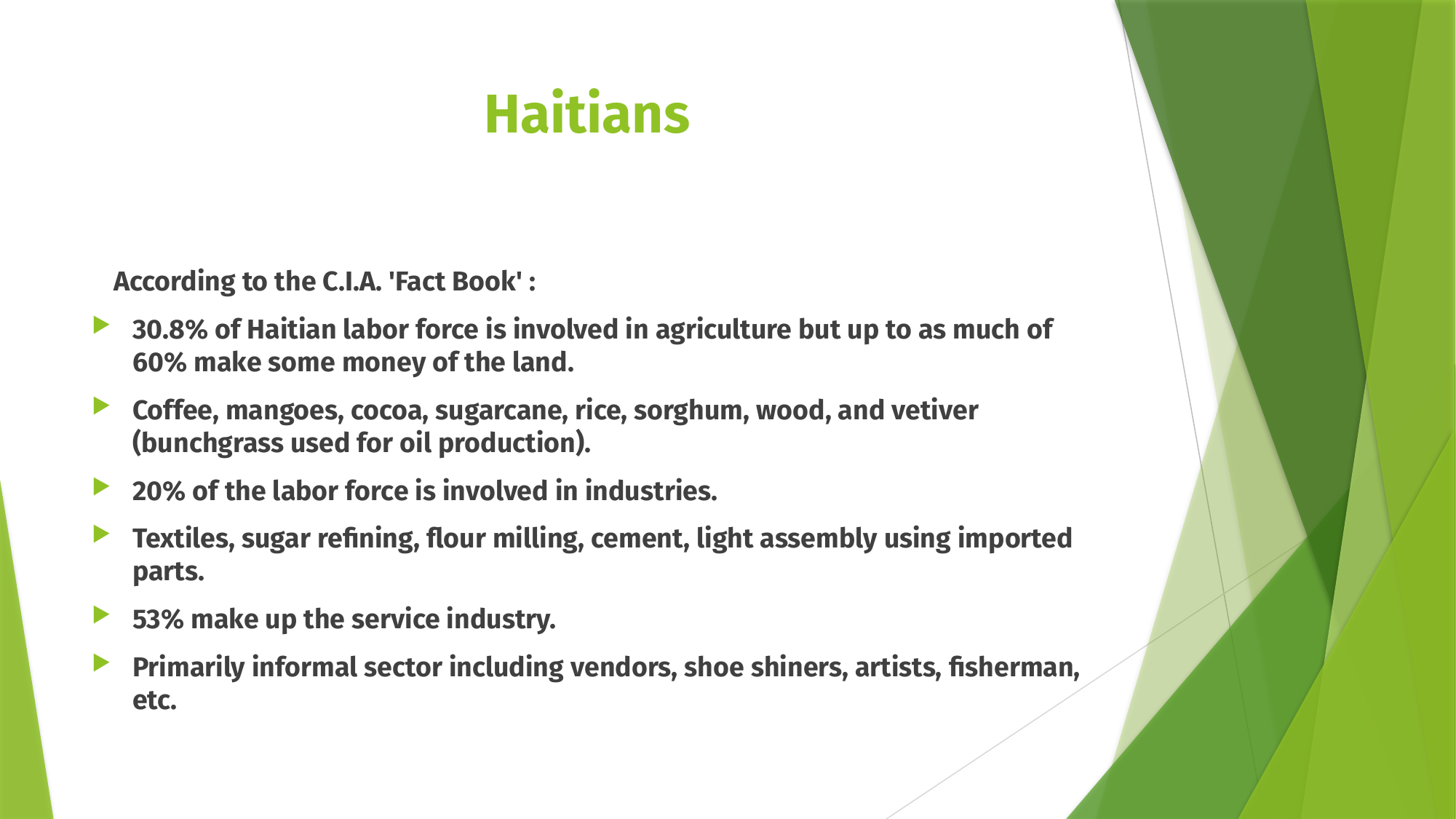

# Haitians
   According to the C.I.A. 'Fact Book' :
30.8% of Haitian labor force is involved in agriculture but up to as much of 60% make some money of the land.
Coffee, mangoes, cocoa, sugarcane, rice, sorghum, wood, and vetiver (bunchgrass used for oil production).
20% of the labor force is involved in industries.
Textiles, sugar refining, flour milling, cement, light assembly using imported parts.
53% make up the service industry.
Primarily informal sector including vendors, shoe shiners, artists, fisherman, etc.